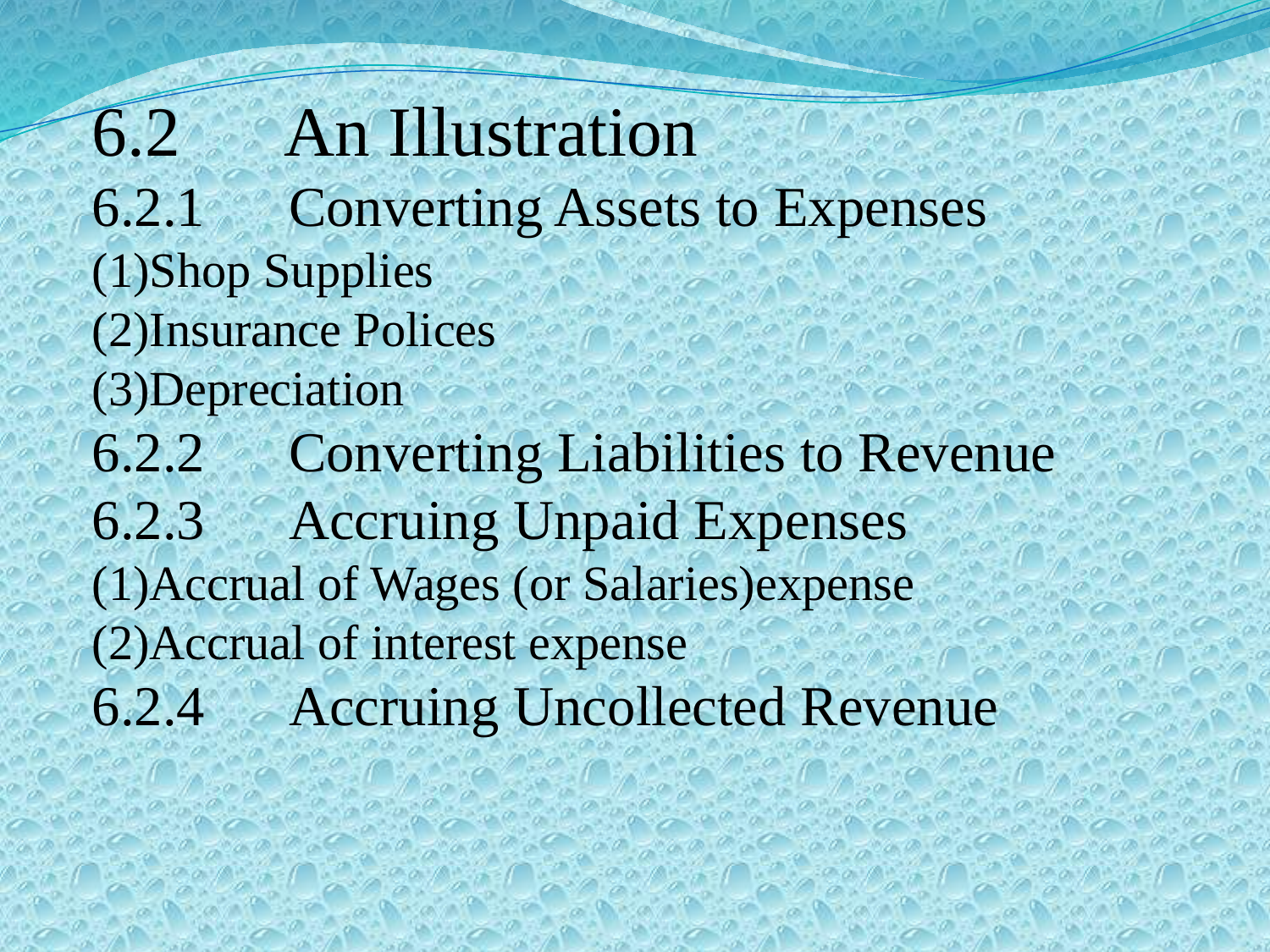

6.2　An Illustration
6.2.1　Converting Assets to Expenses
(1)Shop Supplies
(2)Insurance Polices
(3)Depreciation
6.2.2　Converting Liabilities to Revenue
6.2.3　Accruing Unpaid Expenses
(1)Accrual of Wages (or Salaries)expense
(2)Accrual of interest expense
6.2.4　Accruing Uncollected Revenue